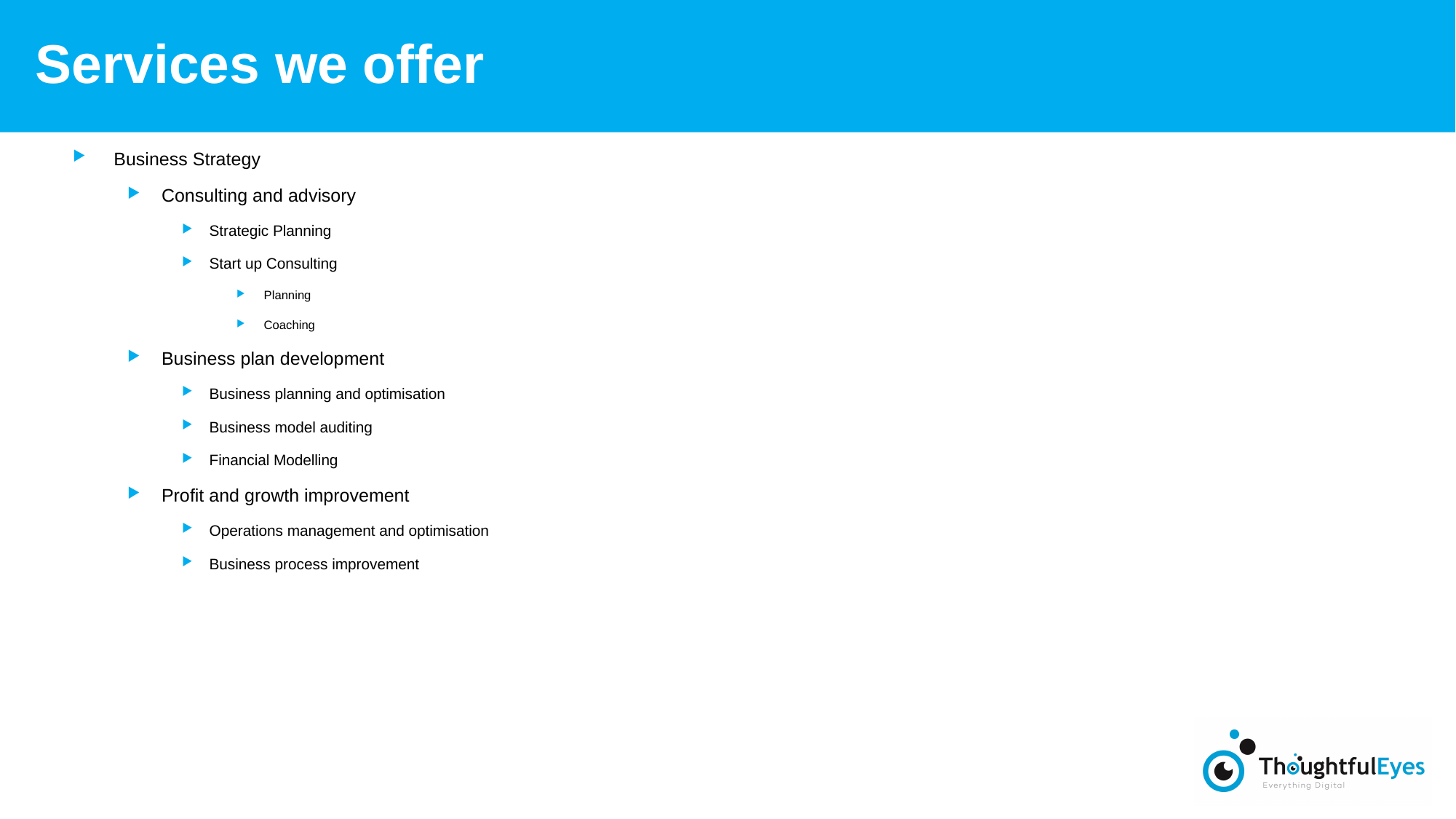

# Services we offer
Business Strategy
Consulting and advisory
Strategic Planning
Start up Consulting
Planning
Coaching
Business plan development
Business planning and optimisation
Business model auditing
Financial Modelling
Profit and growth improvement
Operations management and optimisation
Business process improvement